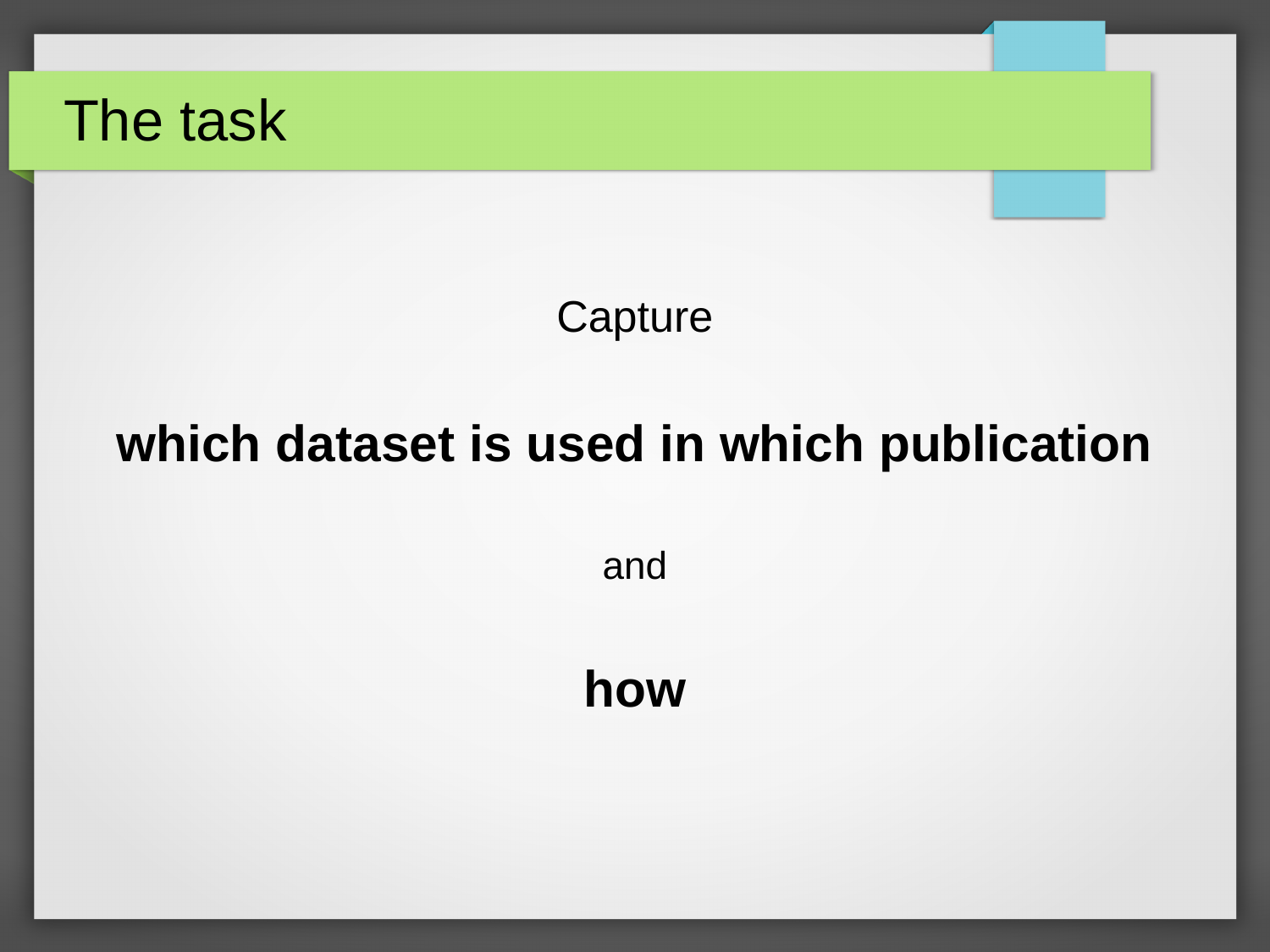

The task
Capture

which dataset is used in which publication

and

how